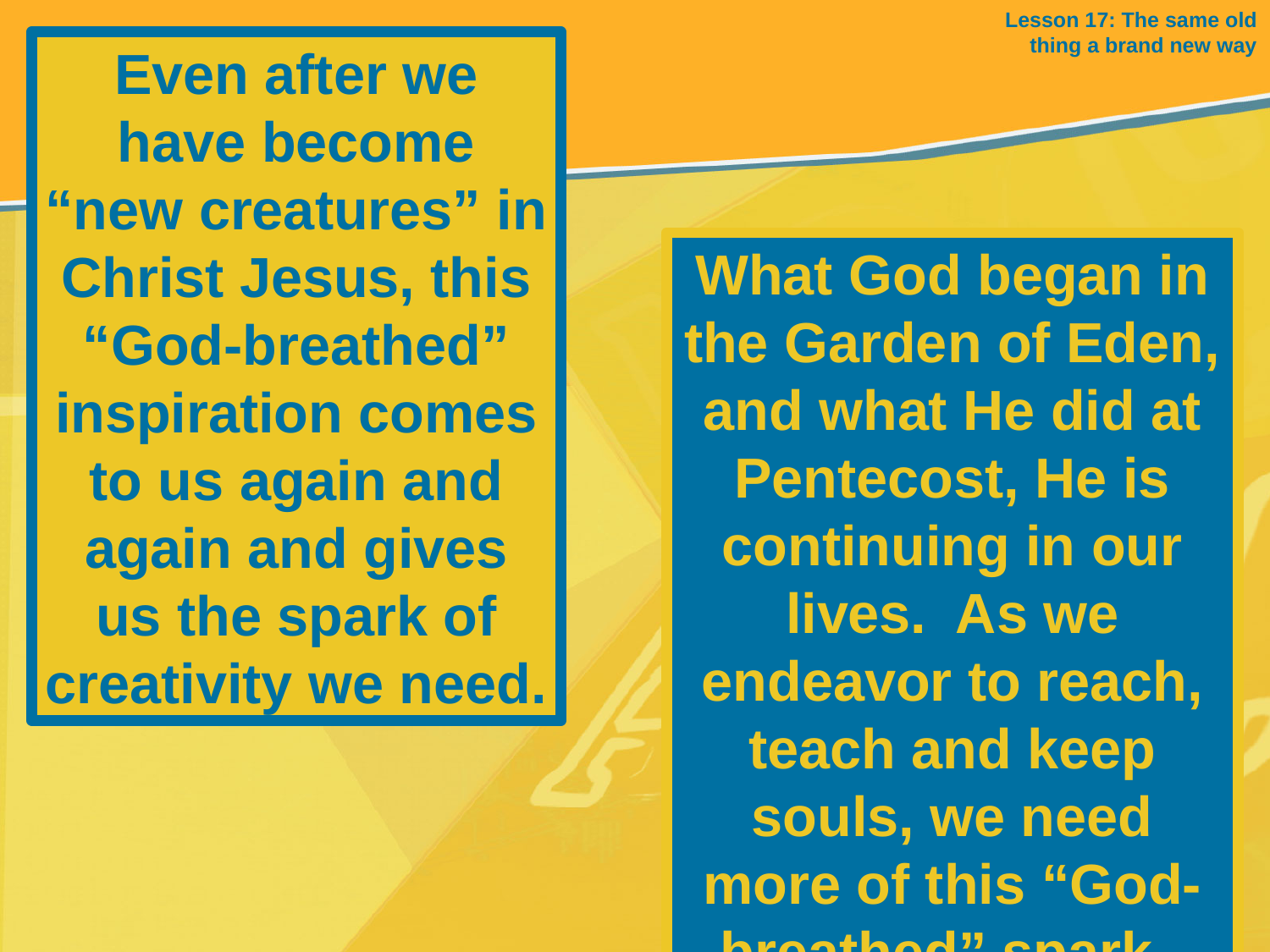

Lesson 17: The same old thing a brand new way
Even after we have become “new creatures” in Christ Jesus, this “God-breathed” inspiration comes to us again and again and gives us the spark of creativity we need.
What God began in the Garden of Eden, and what He did at Pentecost, He is continuing in our lives.  As we endeavor to reach, teach and keep souls, we need more of this “God-breathed” spark.